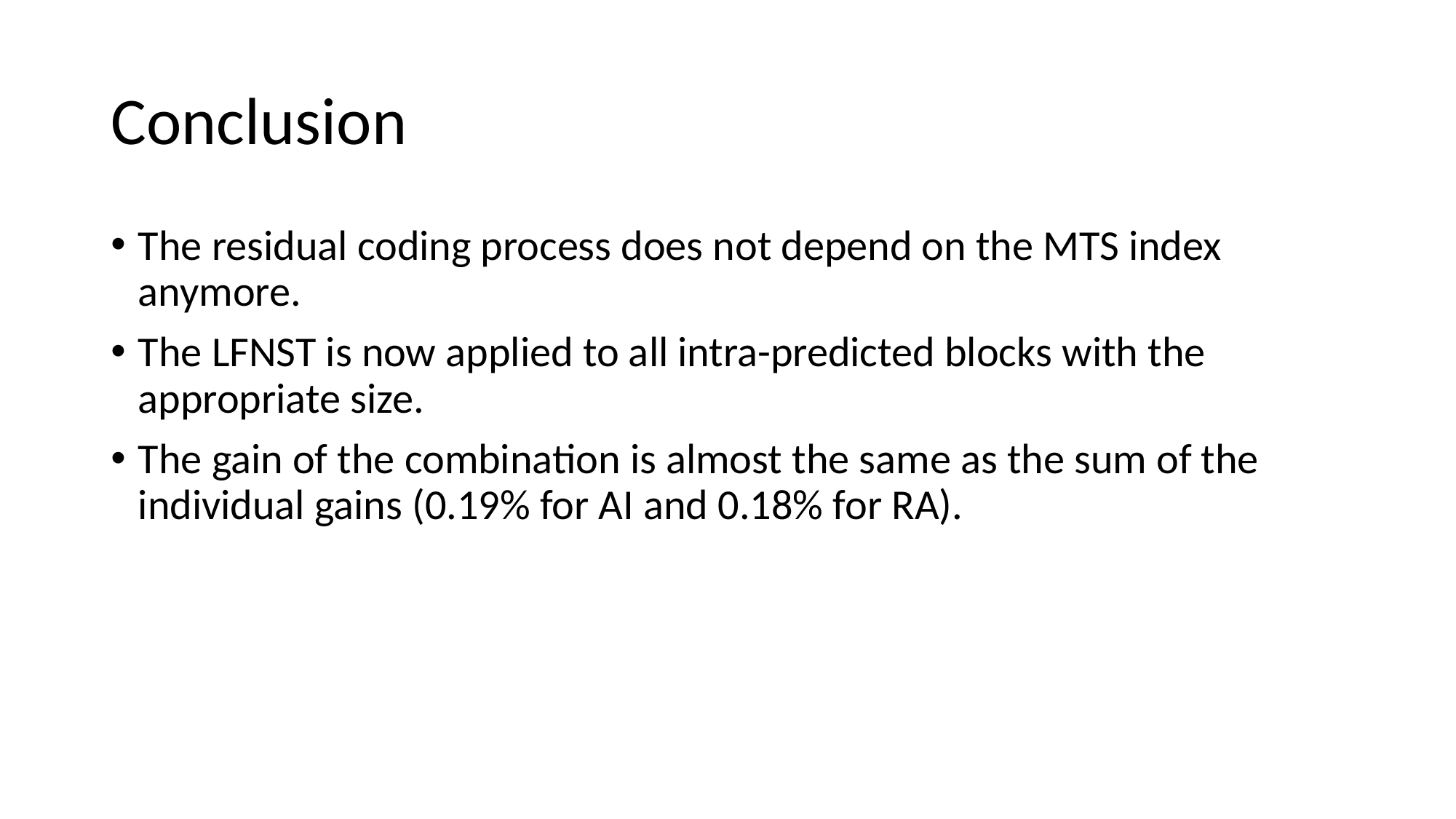

# Conclusion
The residual coding process does not depend on the MTS index anymore.
The LFNST is now applied to all intra-predicted blocks with the appropriate size.
The gain of the combination is almost the same as the sum of the individual gains (0.19% for AI and 0.18% for RA).